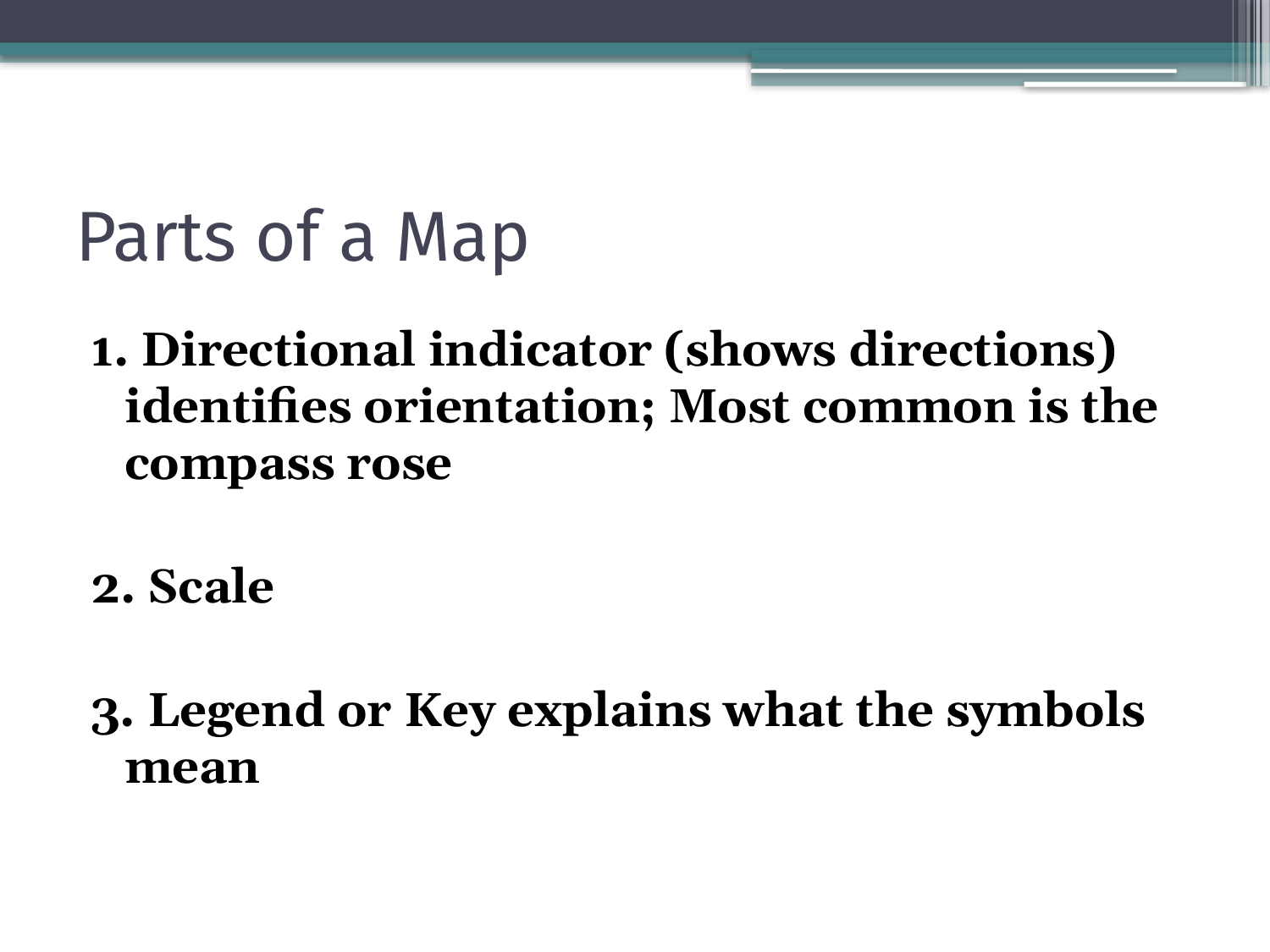

# Parts of a Map
1. Directional indicator (shows directions) identifies orientation; Most common is the compass rose

2. Scale

3. Legend or Key explains what the symbols mean